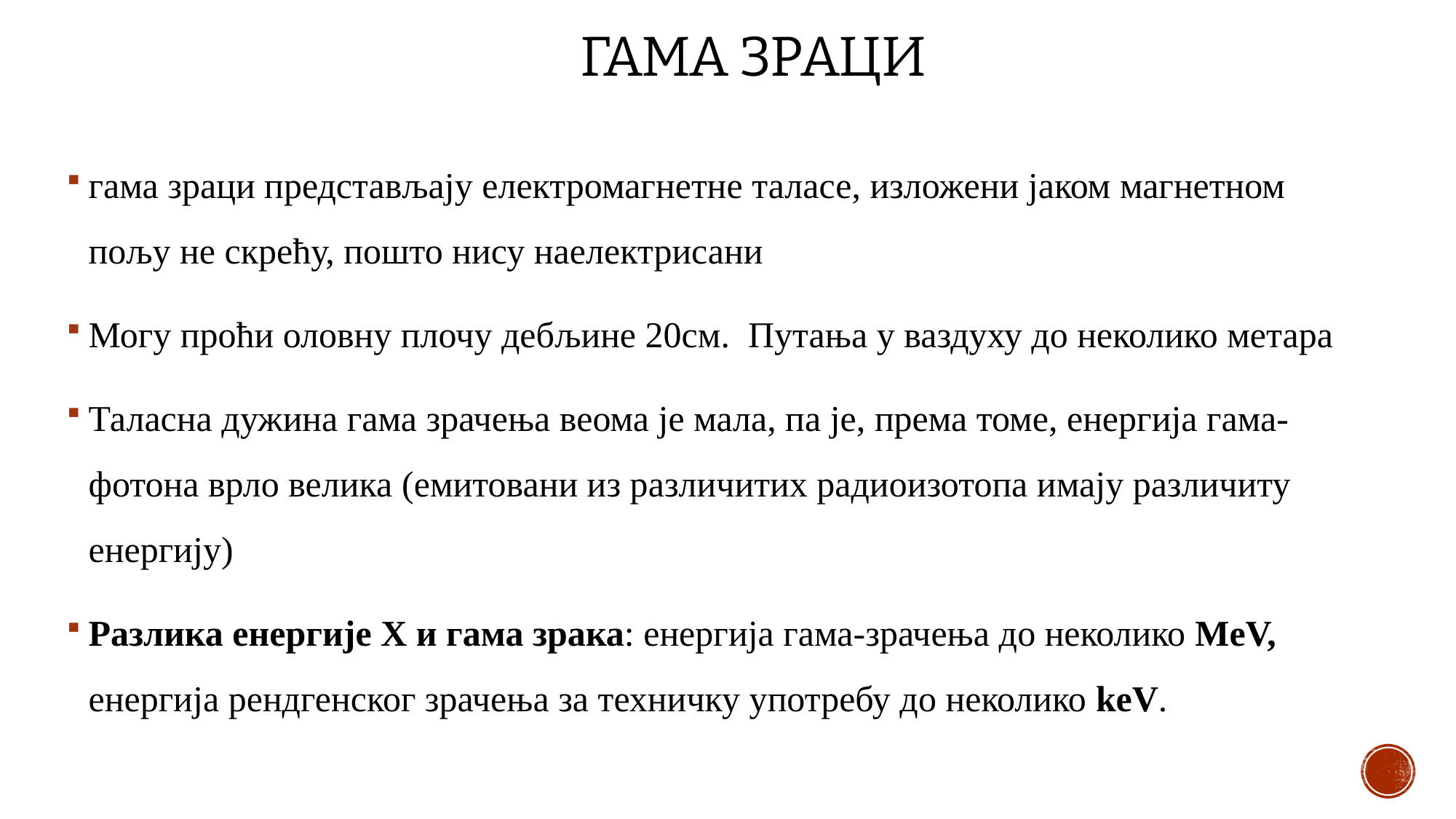

# Гама зраци
гама зраци представљају електромагнетне таласе, изложени јаком магнетном пољу не скрећу, пошто нису наелектрисани
Могу проћи оловну плочу дебљине 20см.  Путања у ваздуху до неколико метара
Таласна дужина гама зрачења веома је мала, па је, према томе, енергија гама-фотона врло велика (емитовани из различитих радиоизотопа имају различиту енергију)
Разлика енергије Х и гама зрака: енергија гама-зрачења до неколико MeV, енергија рендгенског зрачења за техничку употребу до неколико keV.